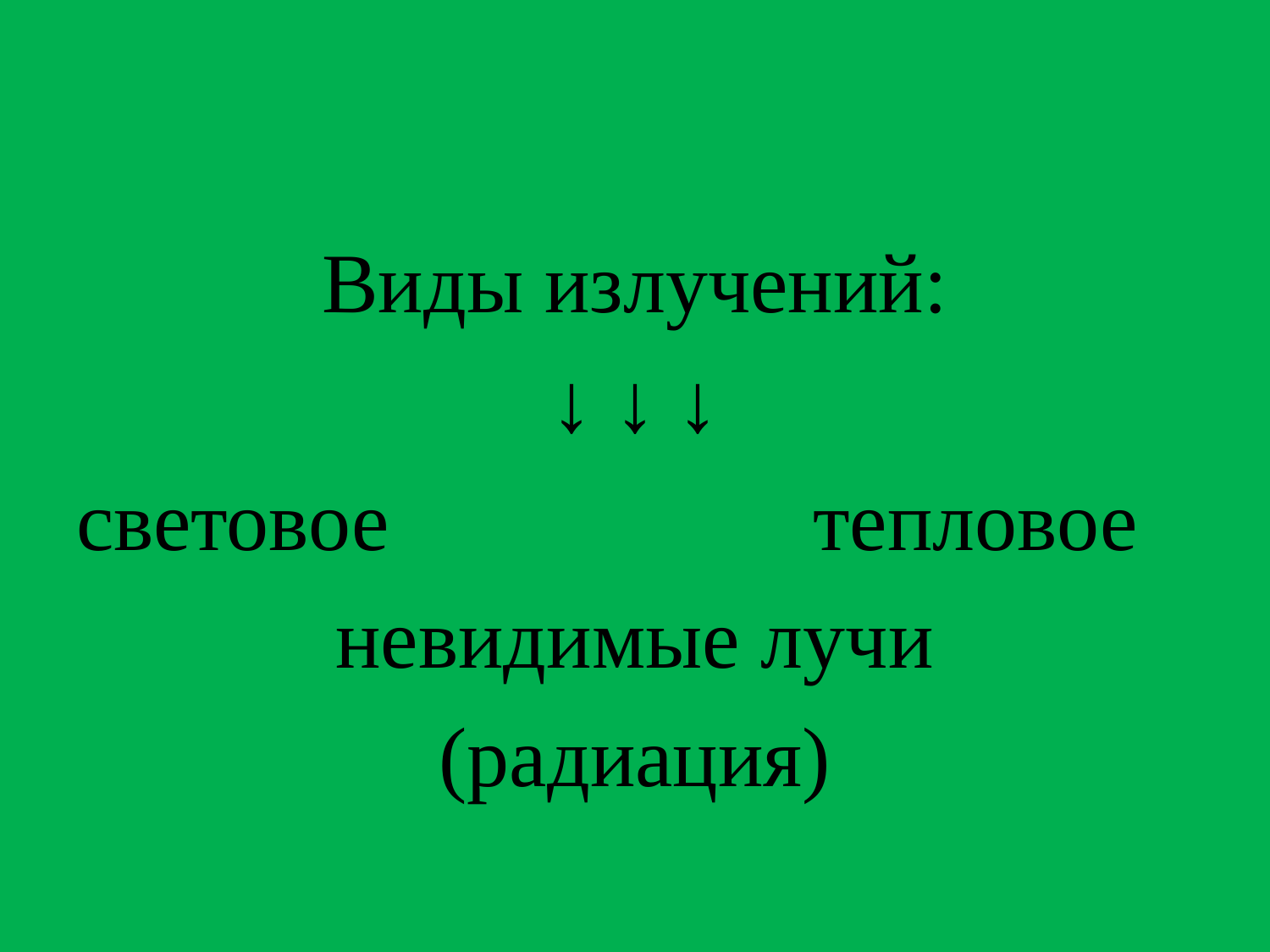

#
Виды излучений:
↓ ↓ ↓
световое                    тепловое
невидимые лучи
(радиация)